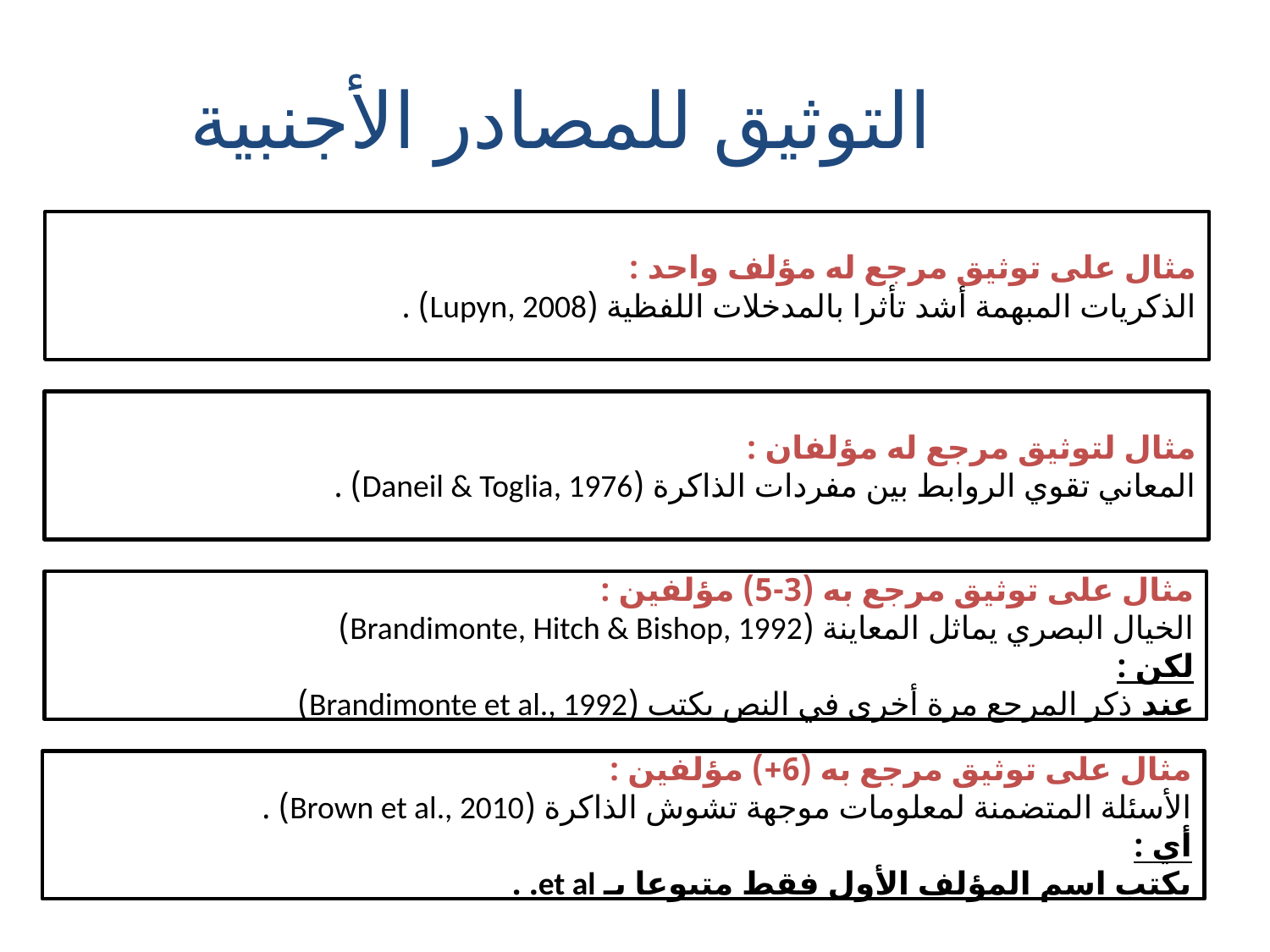

التوثيق للمصادر الأجنبية
مثال على توثيق مرجع له مؤلف واحد :
الذكريات المبهمة أشد تأثرا بالمدخلات اللفظية (Lupyn, 2008) .
مثال لتوثيق مرجع له مؤلفان :
المعاني تقوي الروابط بين مفردات الذاكرة (Daneil & Toglia, 1976) .
مثال على توثيق مرجع به (3-5) مؤلفين :
الخيال البصري يماثل المعاينة (Brandimonte, Hitch & Bishop, 1992)
لكن :
عند ذكر المرجع مرة أخرى في النص يكتب (Brandimonte et al., 1992)
مثال على توثيق مرجع به (6+) مؤلفين :
الأسئلة المتضمنة لمعلومات موجهة تشوش الذاكرة (Brown et al., 2010) .
أي :
يكتب اسم المؤلف الأول فقط متبوعا بـ et al. .